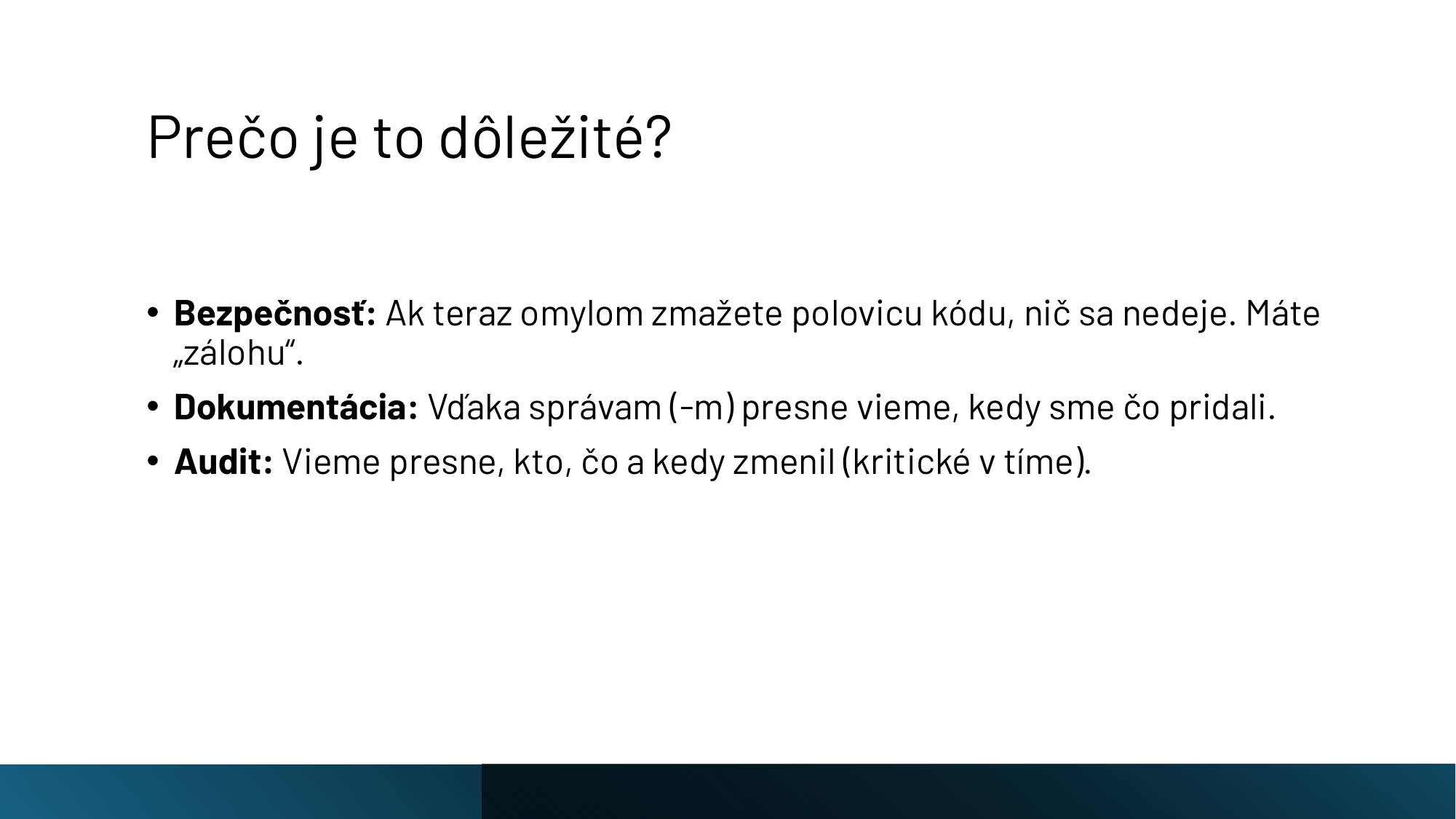

# Prečo je to dôležité?
Bezpečnosť: Ak teraz omylom zmažete polovicu kódu, nič sa nedeje. Máte „zálohu“.
Dokumentácia: Vďaka správam (-m) presne vieme, kedy sme čo pridali.
Audit: Vieme presne, kto, čo a kedy zmenil (kritické v tíme).